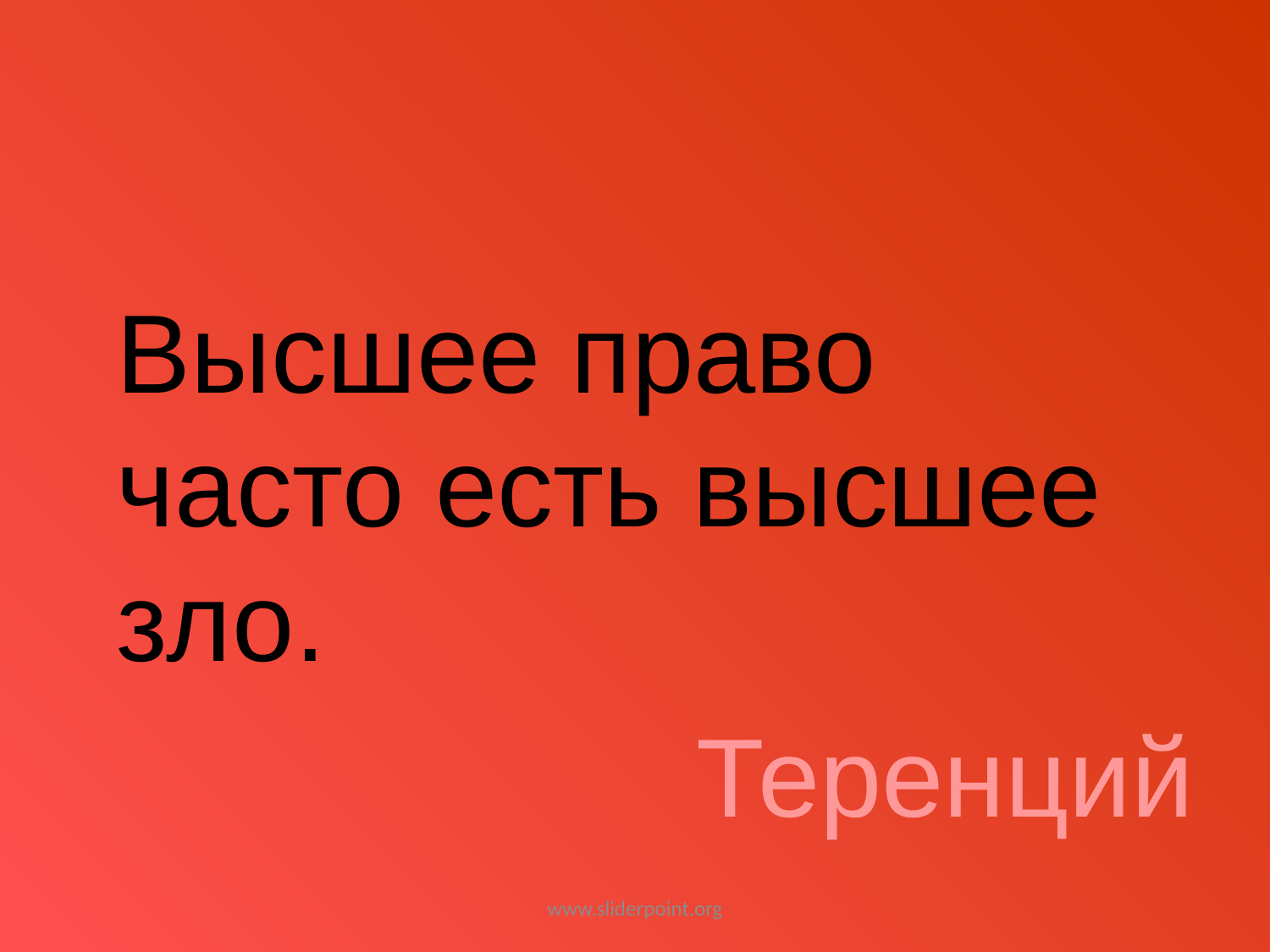

Высшее право часто есть высшее зло.
Теренций
www.sliderpoint.org